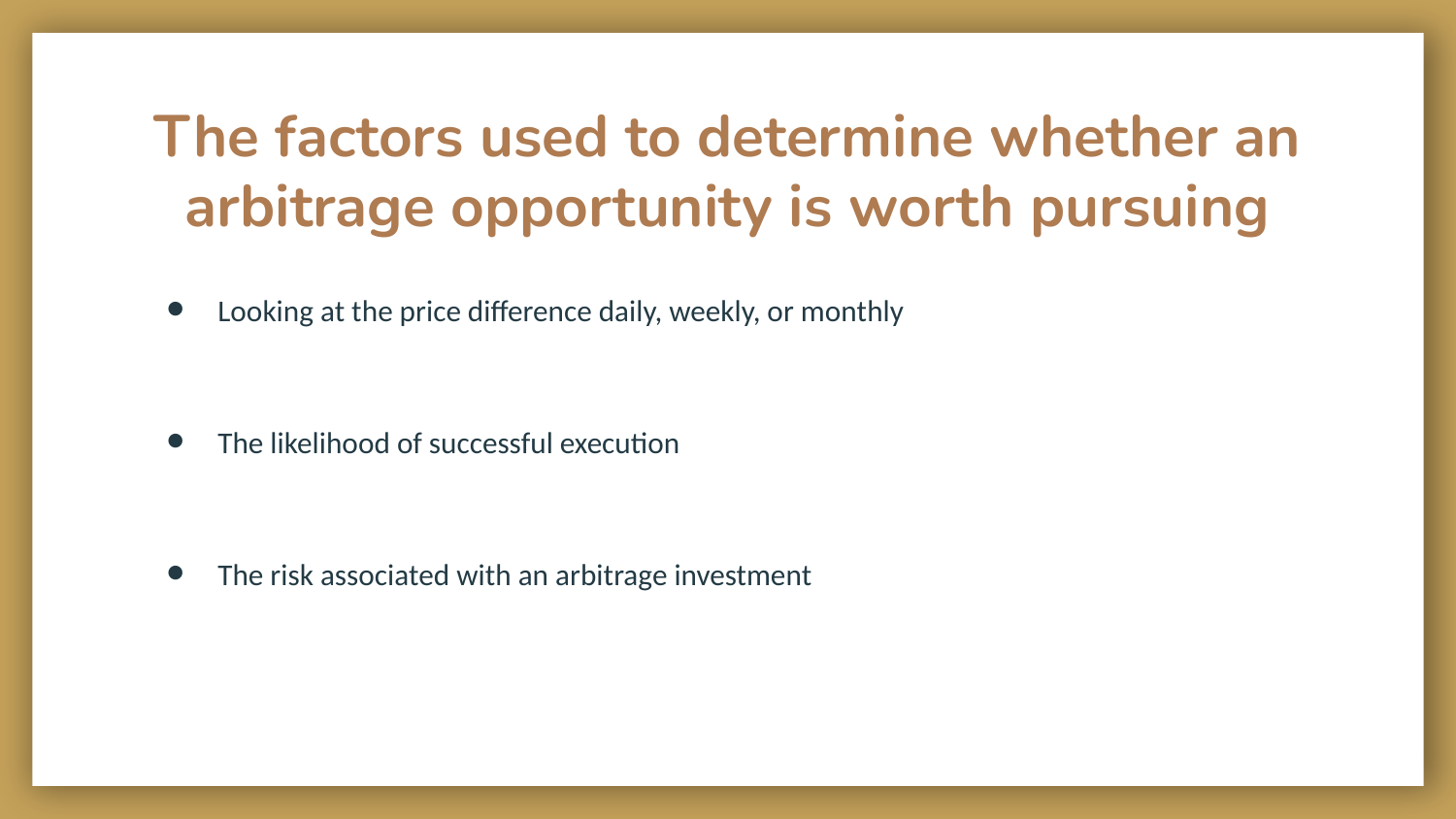

# The factors used to determine whether an arbitrage opportunity is worth pursuing
Looking at the price difference daily, weekly, or monthly

The likelihood of successful execution

The risk associated with an arbitrage investment